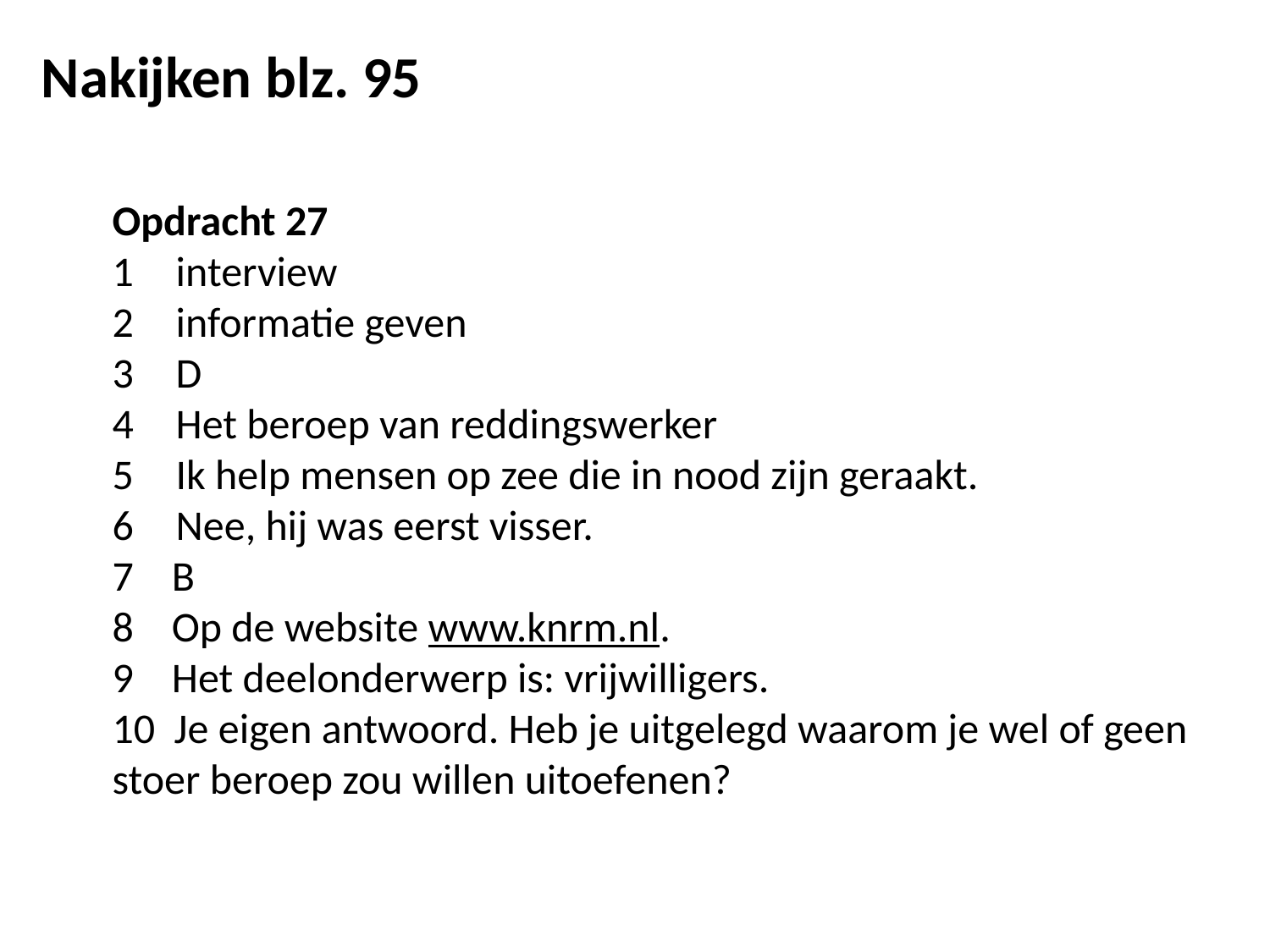

Nakijken blz. 95
Opdracht 27
interview
informatie geven
D
Het beroep van reddingswerker
Ik help mensen op zee die in nood zijn geraakt.
Nee, hij was eerst visser.
7    B
8    Op de website www.knrm.nl.
9    Het deelonderwerp is: vrijwilligers.
10  Je eigen antwoord. Heb je uitgelegd waarom je wel of geen stoer beroep zou willen uitoefenen?